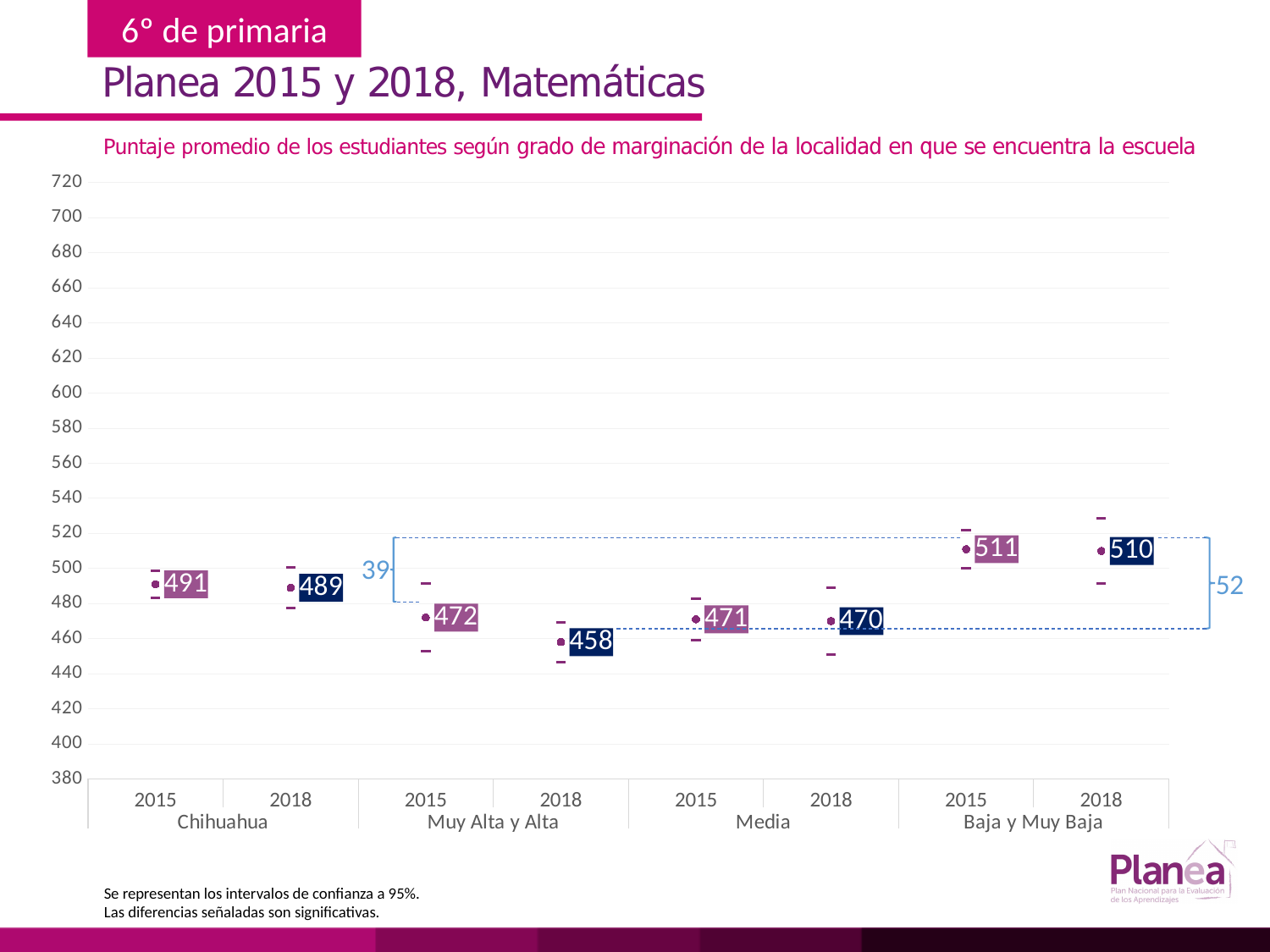

Planea 2015 y 2018, Matemáticas

Puntaje promedio de los estudiantes según grado de marginación de la localidad en que se encuentra la escuela

### Chart

| Category |  |  |  |
|---|---|---|---|
| 2015 | 483.438 | 498.562 | 491.0 |
| 2018 | 477.458 | 500.542 | 489.0 |
| 2015 | 452.697 | 491.303 | 472.0 |
| 2018 | 446.657 | 469.343 | 458.0 |
| 2015 | 459.06 | 482.94 | 471.0 |
| 2018 | 450.896 | 489.104 | 470.0 |
| 2015 | 500.055 | 521.945 | 511.0 |
| 2018 | 491.493 | 528.507 | 510.0 |
39

52
Se representan los intervalos de confianza a 95%.
Las diferencias señaladas son significativas.